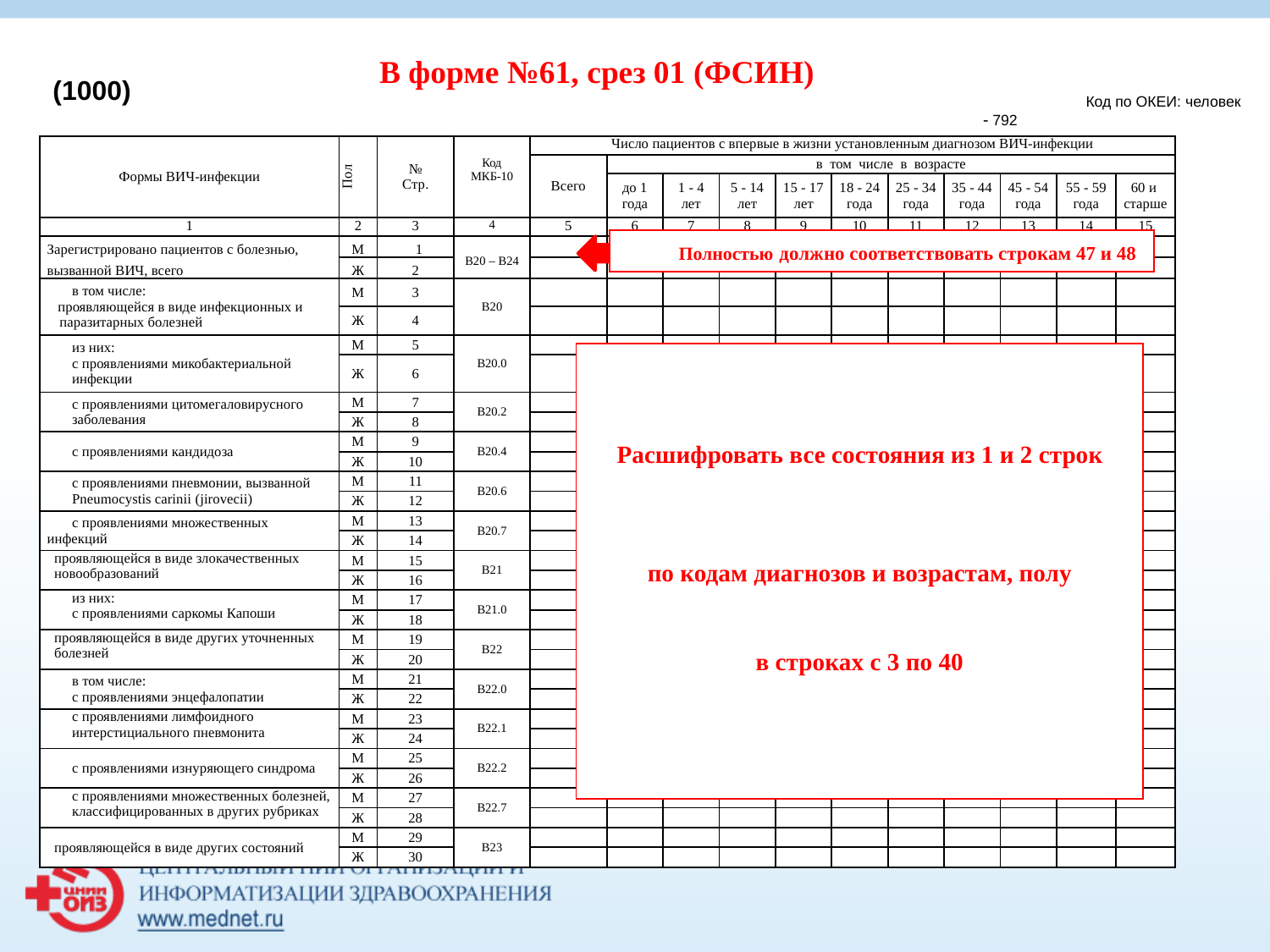

В форме №61, срез 01 (ФСИН)
		 	   	                        Код по ОКЕИ: человек  − 792

(1000)
| Формы ВИЧ-инфекции | Пол | № Стр. | Код МКБ-10 | Число пациентов с впервые в жизни установленным диагнозом ВИЧ-инфекции |  |  |  |  |  |  |  |  |  |  |
| --- | --- | --- | --- | --- | --- | --- | --- | --- | --- | --- | --- | --- | --- | --- |
|  |  |  |  | Всего | в том числе в возрасте |  |  |  |  |  |  |  |  |  |
|  |  |  |  |  | до 1 года | 1 - 4 лет | 5 - 14 лет | 15 - 17 лет | 18 - 24 года | 25 - 34 года | 35 - 44 года | 45 - 54 года | 55 - 59 года | 60 и старше |
| 1 | 2 | 3 | 4 | 5 | 6 | 7 | 8 | 9 | 10 | 11 | 12 | 13 | 14 | 15 |
| Зарегистрировано пациентов с болезнью, вызванной ВИЧ, всего | М | 1 | В20 – В24 |  |  |  |  |  |  |  |  |  |  |  |
|  | Ж | 2 |  |  |  |  |  |  |  |  |  |  |  |  |
| в том числе: проявляющейся в виде инфекционных и паразитарных болезней | М | 3 | В20 |  |  |  |  |  |  |  |  |  |  |  |
|  | Ж | 4 |  |  |  |  |  |  |  |  |  |  |  |  |
| из них: с проявлениями микобактериальной инфекции | М | 5 | В20.0 |  |  |  |  |  |  |  |  |  |  |  |
|  | Ж | 6 |  |  |  |  |  |  |  |  |  |  |  |  |
| с проявлениями цитомегаловирусного заболевания | М | 7 | В20.2 |  |  |  |  |  |  |  |  |  |  |  |
|  | Ж | 8 |  |  |  |  |  |  |  |  |  |  |  |  |
| с проявлениями кандидоза | М | 9 | В20.4 |  |  |  |  |  |  |  |  |  |  |  |
|  | Ж | 10 |  |  |  |  |  |  |  |  |  |  |  |  |
| с проявлениями пневмонии, вызванной Pneumocystis carinii (jirovecii) | М | 11 | В20.6 |  |  |  |  |  |  |  |  |  |  |  |
|  | Ж | 12 |  |  |  |  |  |  |  |  |  |  |  |  |
| с проявлениями множественных инфекций | М | 13 | В20.7 |  |  |  |  |  |  |  |  |  |  |  |
|  | Ж | 14 |  |  |  |  |  |  |  |  |  |  |  |  |
| проявляющейся в виде злокачественных новообразований | М | 15 | В21 |  |  |  |  |  |  |  |  |  |  |  |
|  | Ж | 16 |  |  |  |  |  |  |  |  |  |  |  |  |
| из них: с проявлениями саркомы Капоши | М | 17 | В21.0 |  |  |  |  |  |  |  |  |  |  |  |
|  | Ж | 18 |  |  |  |  |  |  |  |  |  |  |  |  |
| проявляющейся в виде других уточненных болезней | М | 19 | В22 |  |  |  |  |  |  |  |  |  |  |  |
|  | Ж | 20 |  |  |  |  |  |  |  |  |  |  |  |  |
| в том числе: с проявлениями энцефалопатии | М | 21 | В22.0 |  |  |  |  |  |  |  |  |  |  |  |
|  | Ж | 22 |  |  |  |  |  |  |  |  |  |  |  |  |
| с проявлениями лимфоидного интерстициального пневмонита | М | 23 | В22.1 |  |  |  |  |  |  |  |  |  |  |  |
|  | Ж | 24 |  |  |  |  |  |  |  |  |  |  |  |  |
| с проявлениями изнуряющего синдрома | М | 25 | В22.2 |  |  |  |  |  |  |  |  |  |  |  |
|  | Ж | 26 |  |  |  |  |  |  |  |  |  |  |  |  |
| с проявлениями множественных болезней, классифицированных в других рубриках | М | 27 | В22.7 |  |  |  |  |  |  |  |  |  |  |  |
|  | Ж | 28 |  |  |  |  |  |  |  |  |  |  |  |  |
| проявляющейся в виде других состояний | М | 29 | В23 |  |  |  |  |  |  |  |  |  |  |  |
|  | Ж | 30 |  |  |  |  |  |  |  |  |  |  |  |  |
Полностью должно соответствовать строкам 47 и 48

Расшифровать все состояния из 1 и 2 строк

 по кодам диагнозов и возрастам, полу

в строках с 3 по 40